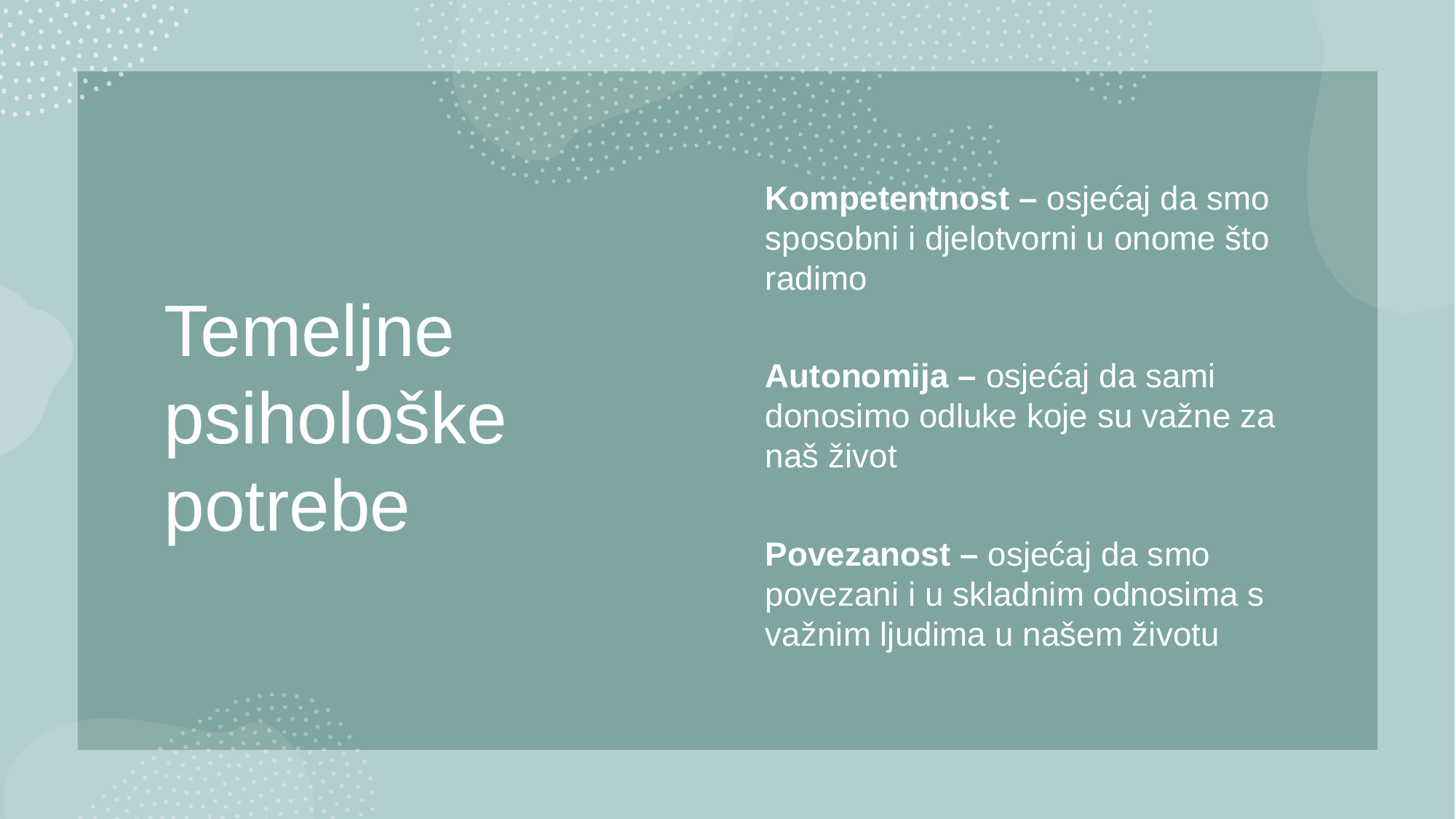

# Temeljne psihološke potrebe
Kompetentnost – osjećaj da smo sposobni i djelotvorni u onome što radimo

Autonomija – osjećaj da sami donosimo odluke koje su važne za naš život

Povezanost – osjećaj da smo povezani i u skladnim odnosima s važnim ljudima u našem životu